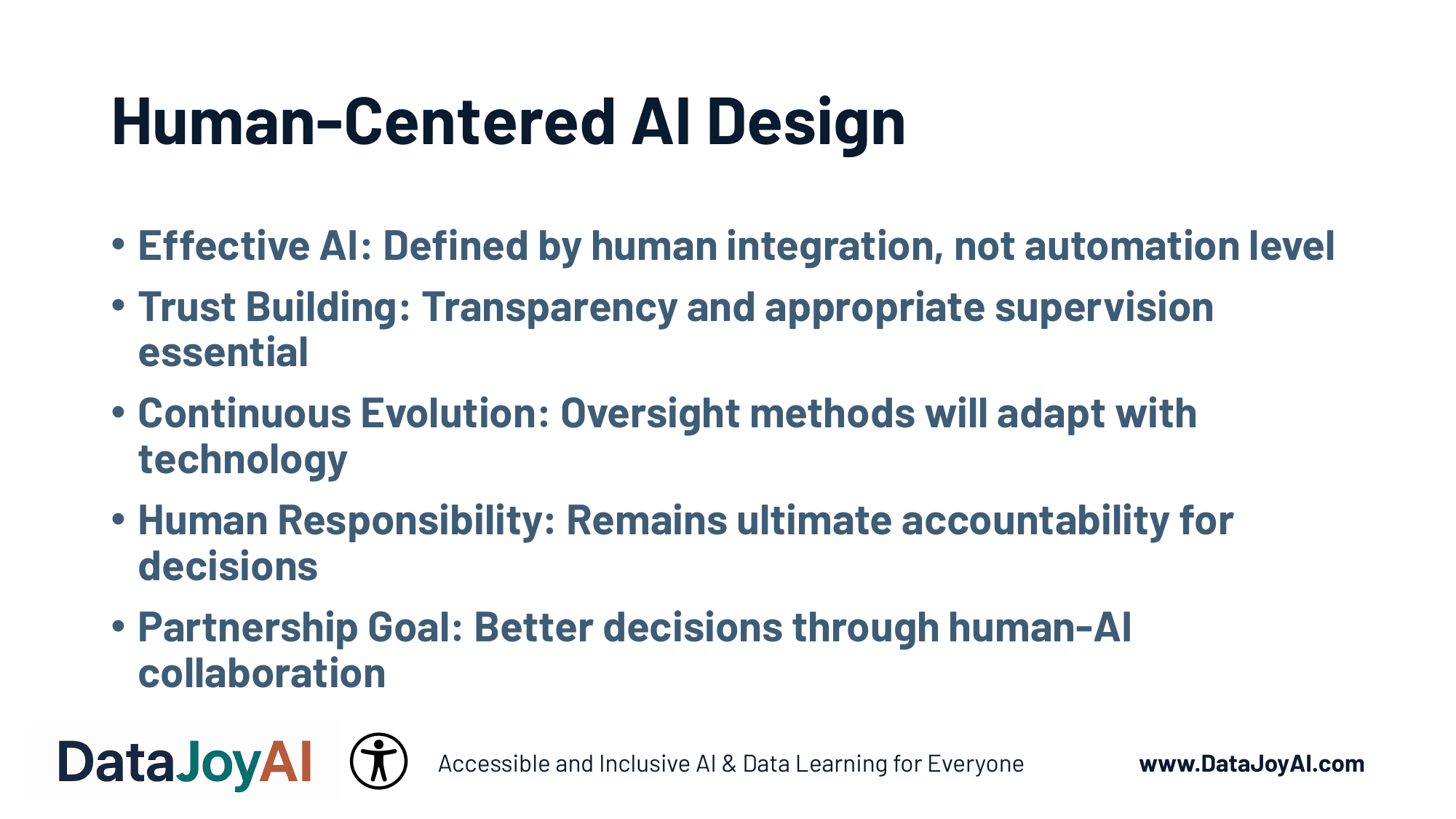

# Human-Centered AI Design
Effective AI: Defined by human integration, not automation level
Trust Building: Transparency and appropriate supervision essential
Continuous Evolution: Oversight methods will adapt with technology
Human Responsibility: Remains ultimate accountability for decisions
Partnership Goal: Better decisions through human-AI collaboration